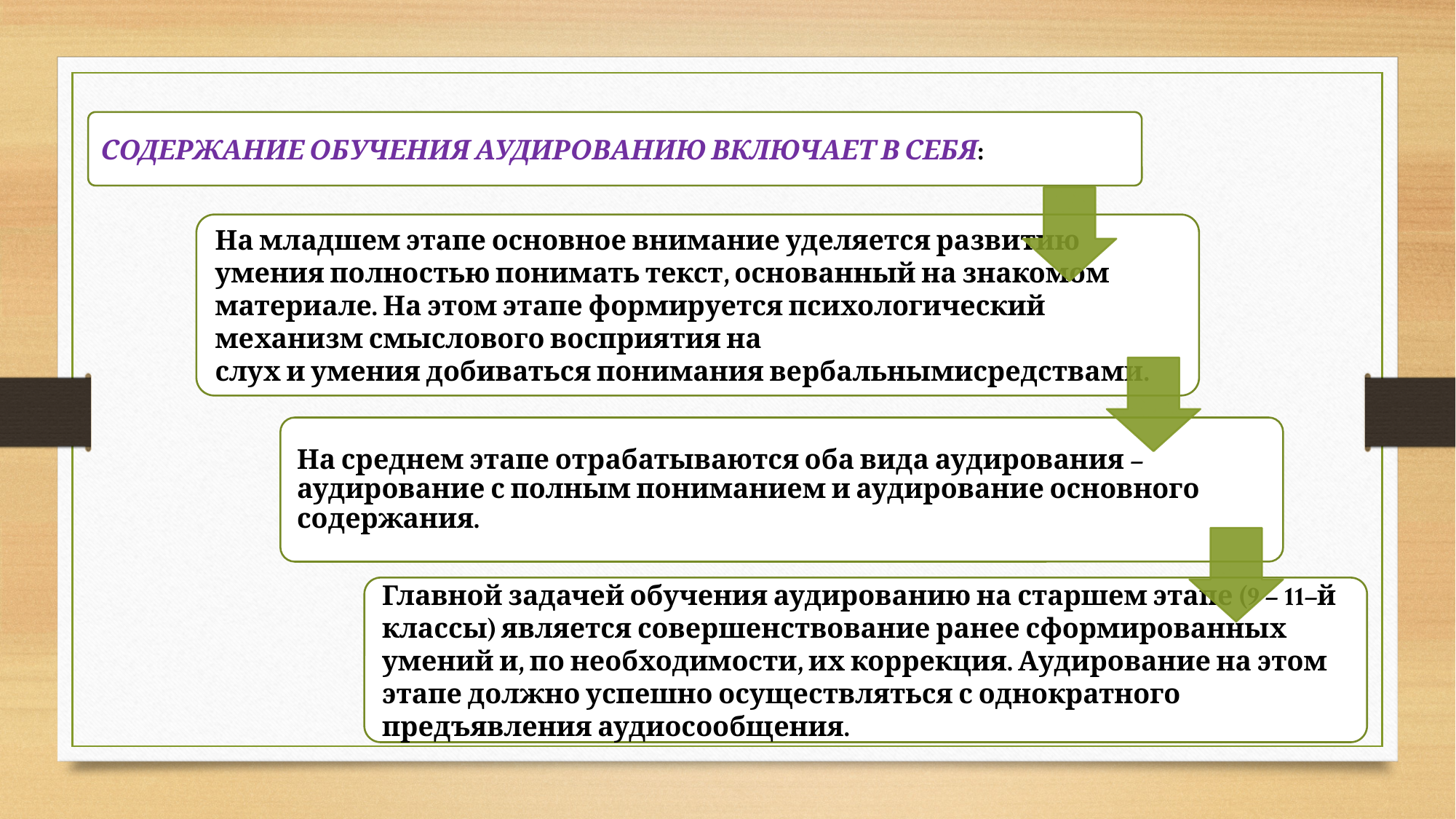

Содержание обучения аудированию включает в себя:
На младшем этапе основное внимание уделяется развитию умения полностью понимать текст, основанный на знакомом материале. На этом этапе формируется психологический механизм смыслового восприятия на
слух и умения добиваться понимания вербальнымисредствами.
На среднем этапе отрабатываются оба вида аудирования – аудирование с полным пониманием и аудирование основного содержания.
Главной задачей обучения аудированию на старшем этапе (9 – 11–й классы) является совершенствование ранее сформированных умений и, по необходимости, их коррекция. Аудирование на этом этапе должно успешно осуществляться с однократного предъявления аудиосообщения.